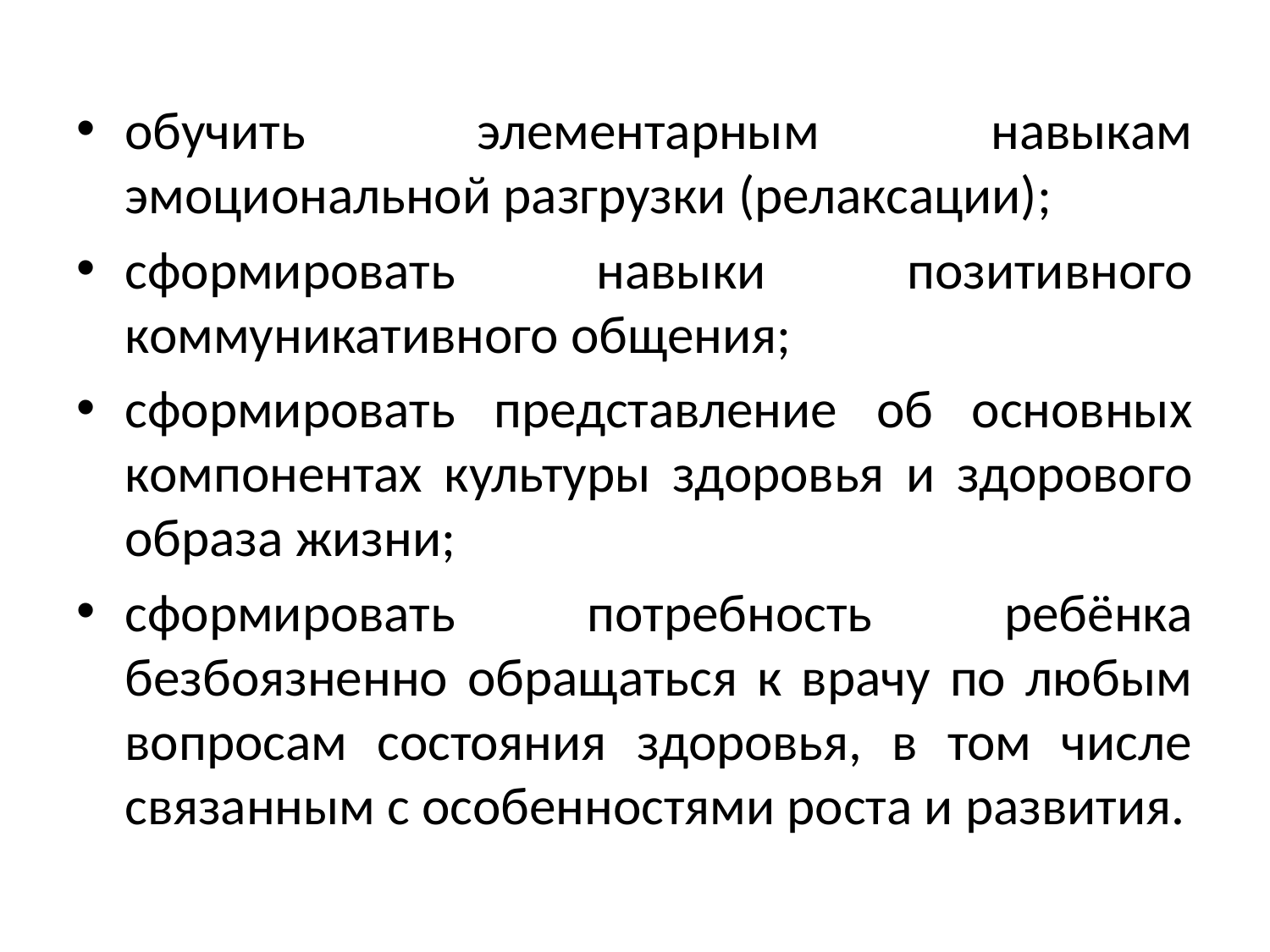

#
обучить элементарным навыкам эмоциональной разгрузки (релаксации);
сформировать навыки позитивного коммуникативного общения;
сформировать представление об основных компонентах культуры здоровья и здорового образа жизни;
сформировать потребность ребёнка безбоязненно обращаться к врачу по любым вопросам состояния здоровья, в том числе связанным с особенностями роста и развития.